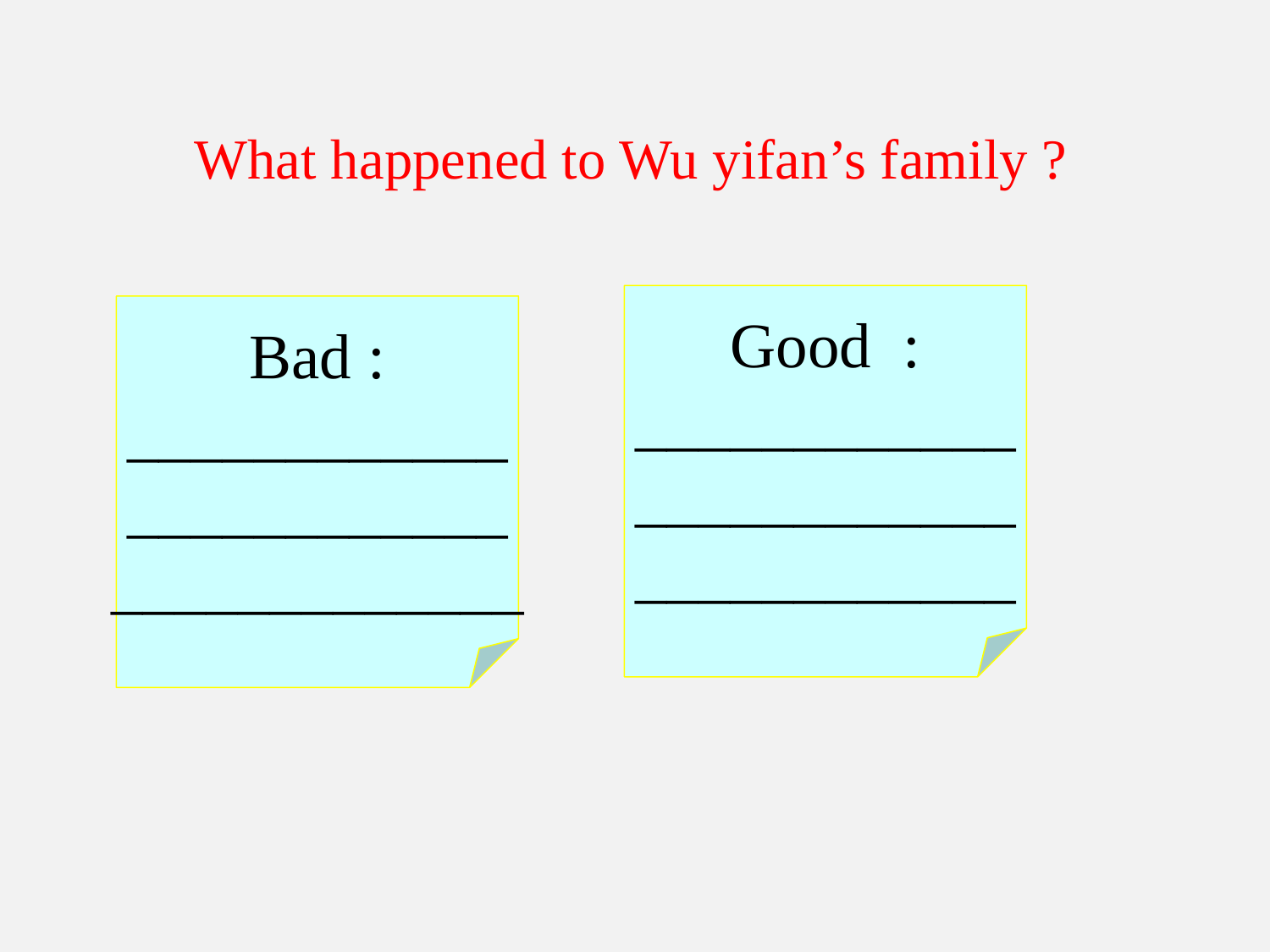

What happened to Wu yifan’s family ?
Good  :
____________
____________
____________
Bad :
____________
____________
_____________